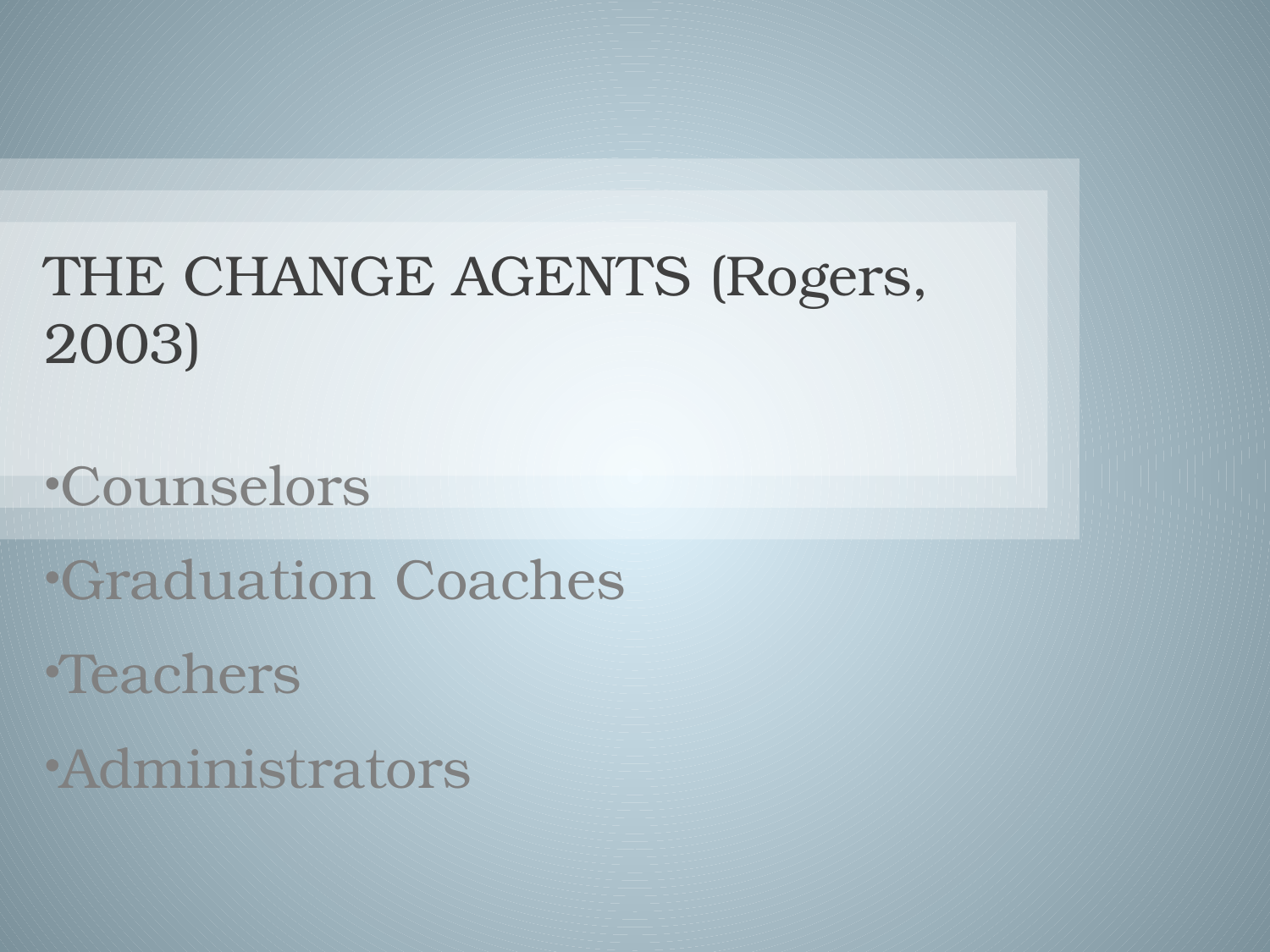

# THE CHANGE AGENTS (Rogers, 2003)

Counselors
Graduation Coaches
Teachers
Administrators